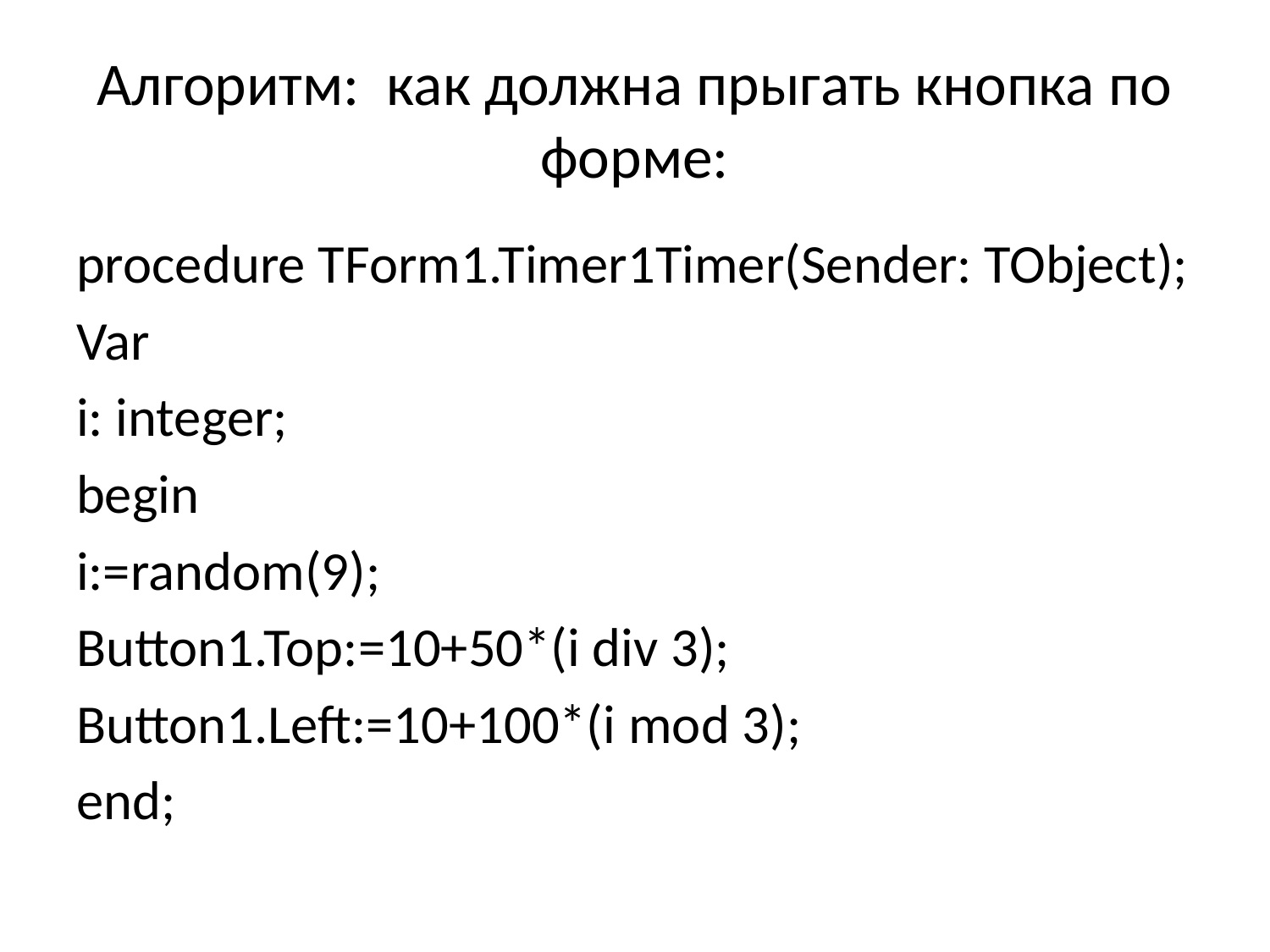

# Алгоритм:  как должна прыгать кнопка по форме:
procedure TForm1.Timer1Timer(Sender: TObject);
Var
i: integer;
begin
i:=random(9);
Button1.Top:=10+50*(i div 3);
Button1.Left:=10+100*(i mod 3);
end;